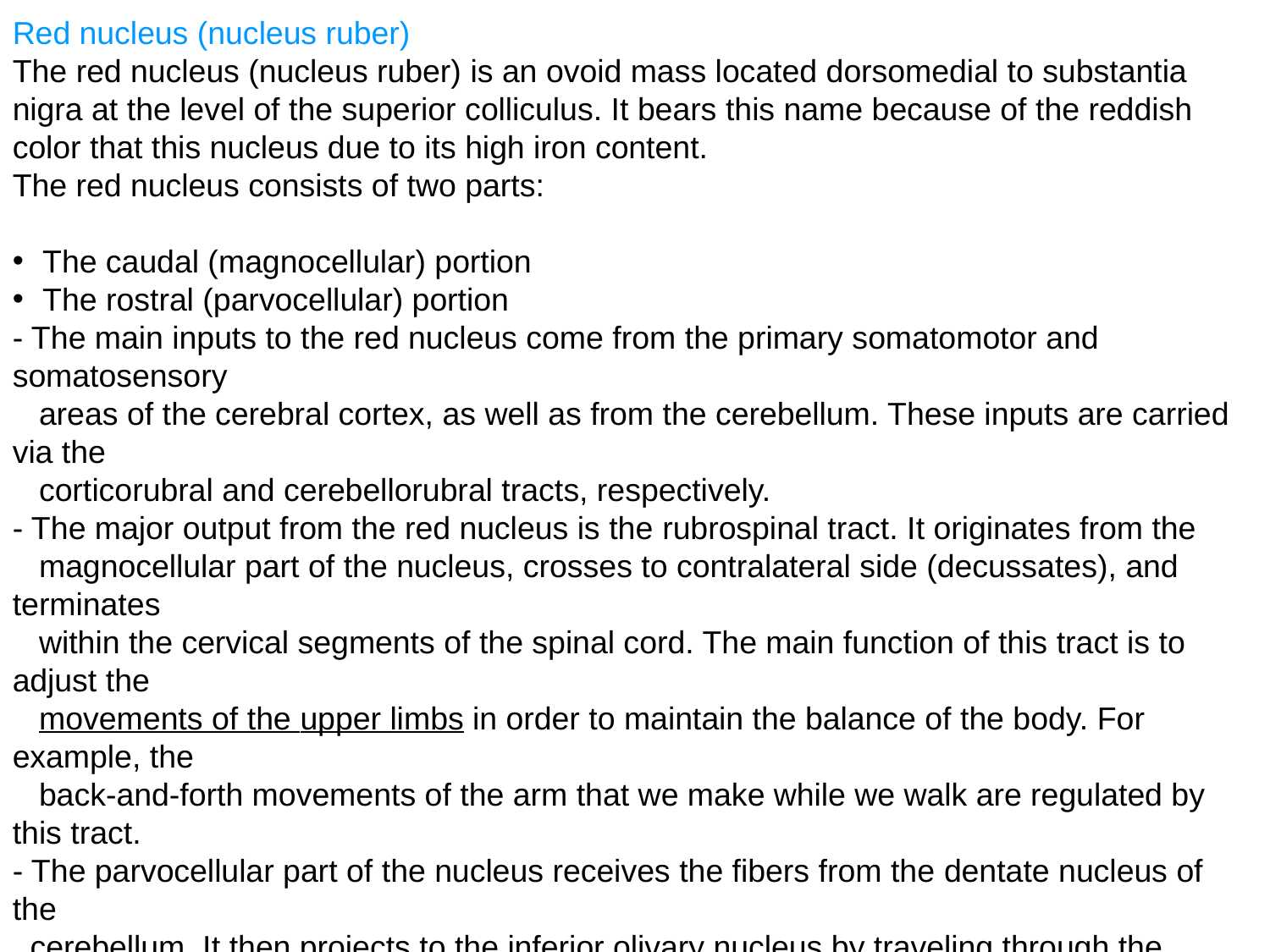

Red nucleus (nucleus ruber)
The red nucleus (nucleus ruber) is an ovoid mass located dorsomedial to substantia nigra at the level of the superior colliculus. It bears this name because of the reddish color that this nucleus due to its high iron content.
The red nucleus consists of two parts:
The caudal (magnocellular) portion
The rostral (parvocellular) portion
- The main inputs to the red nucleus come from the primary somatomotor and somatosensory
   areas of the cerebral cortex, as well as from the cerebellum. These inputs are carried via the
   corticorubral and cerebellorubral tracts, respectively.
- The major output from the red nucleus is the rubrospinal tract. It originates from the
   magnocellular part of the nucleus, crosses to contralateral side (decussates), and terminates
   within the cervical segments of the spinal cord. The main function of this tract is to adjust the
   movements of the upper limbs in order to maintain the balance of the body. For example, the
   back-and-forth movements of the arm that we make while we walk are regulated by this tract.
- The parvocellular part of the nucleus receives the fibers from the dentate nucleus of the
  cerebellum. It then projects to the inferior olivary nucleus by traveling through the central
   tegmental tract that passes through the ventral midbrain. The neurons of the inferior olivary
  nucleus then project back to the cerebellum, forming the cerebello-rubro-olivary circuit.
  The function of this circuit is to contribute to the cerebellar system of motor control. It is
  known that the damage of this circuit results in tremor (shaking) and motor discoordination.